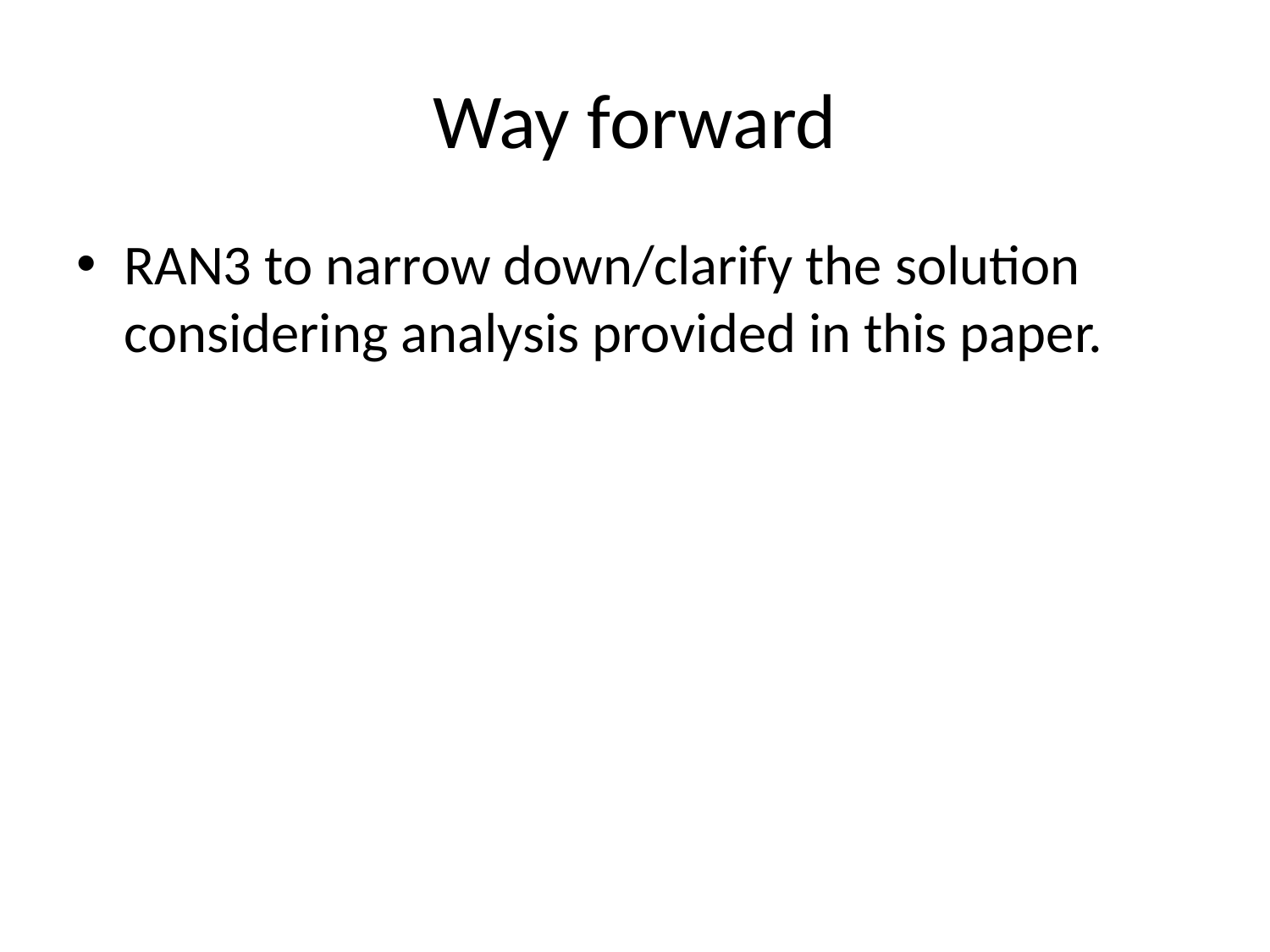

# Way forward
RAN3 to narrow down/clarify the solution considering analysis provided in this paper.